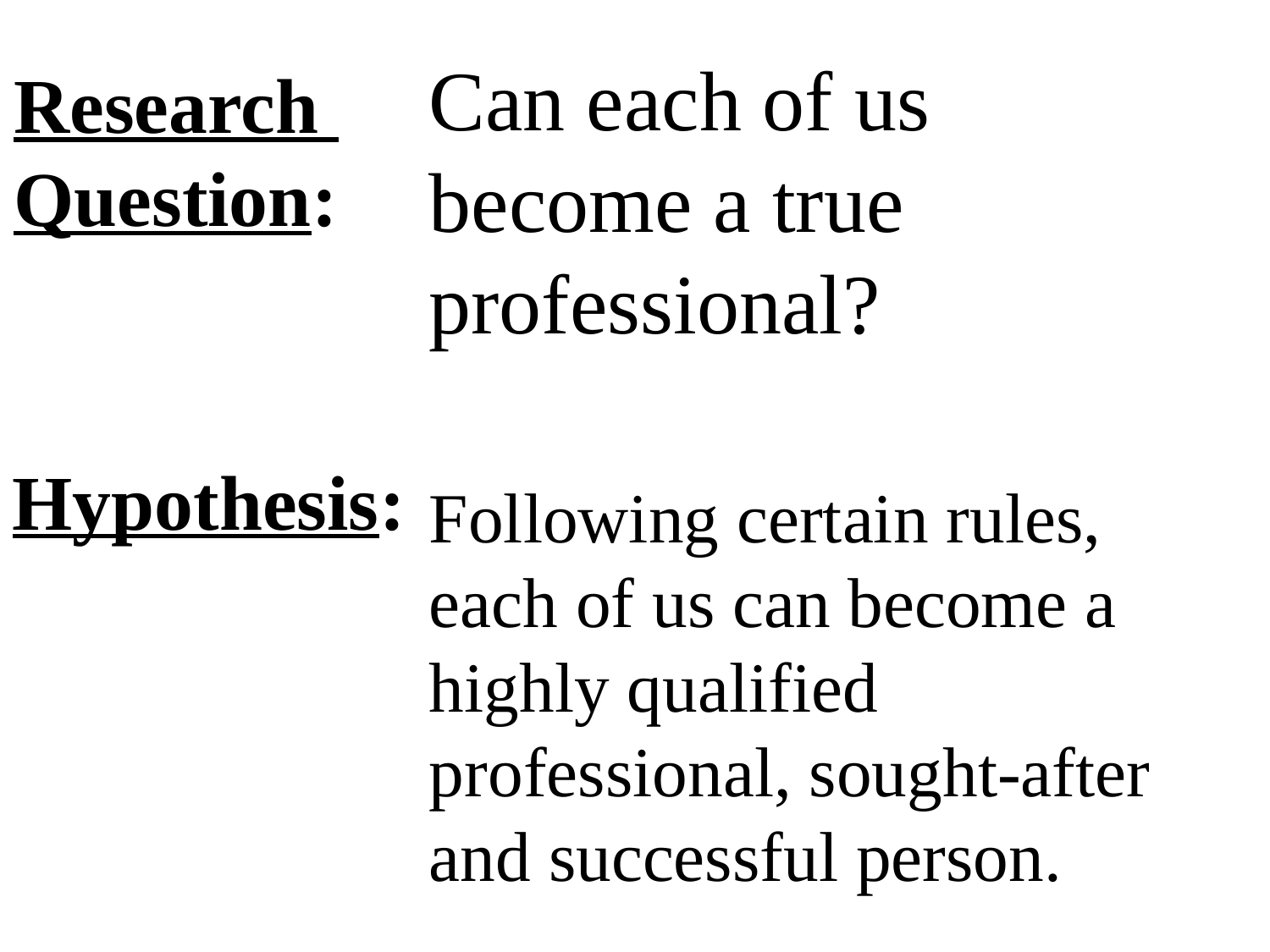

Can each of us become a true professional?
Research
Question:
Hypothesis:
Following certain rules, each of us can become a highly qualified professional, sought-after and successful person.